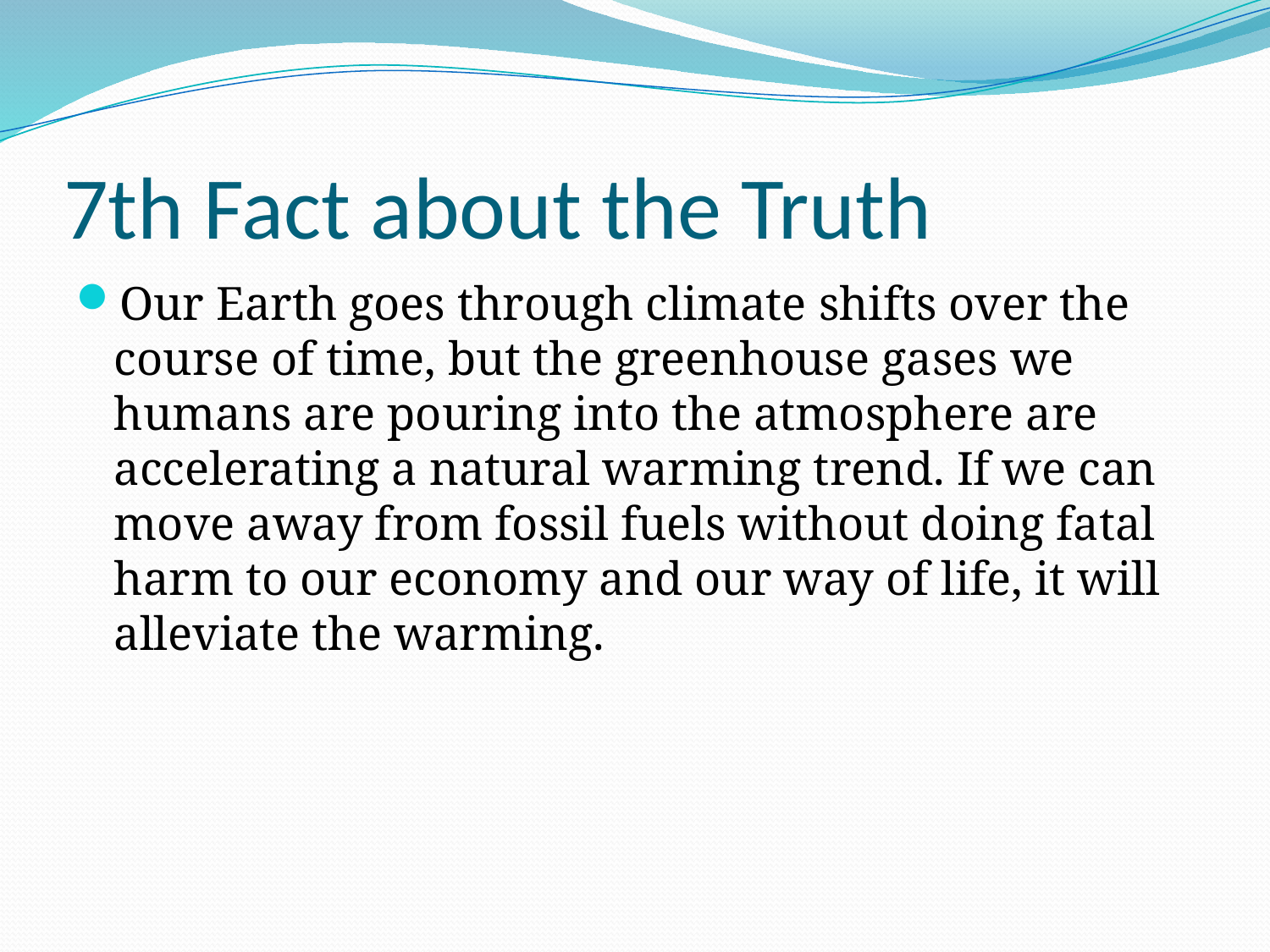

# 7th Fact about the Truth
Our Earth goes through climate shifts over the course of time, but the greenhouse gases we humans are pouring into the atmosphere are accelerating a natural warming trend. If we can move away from fossil fuels without doing fatal harm to our economy and our way of life, it will alleviate the warming.